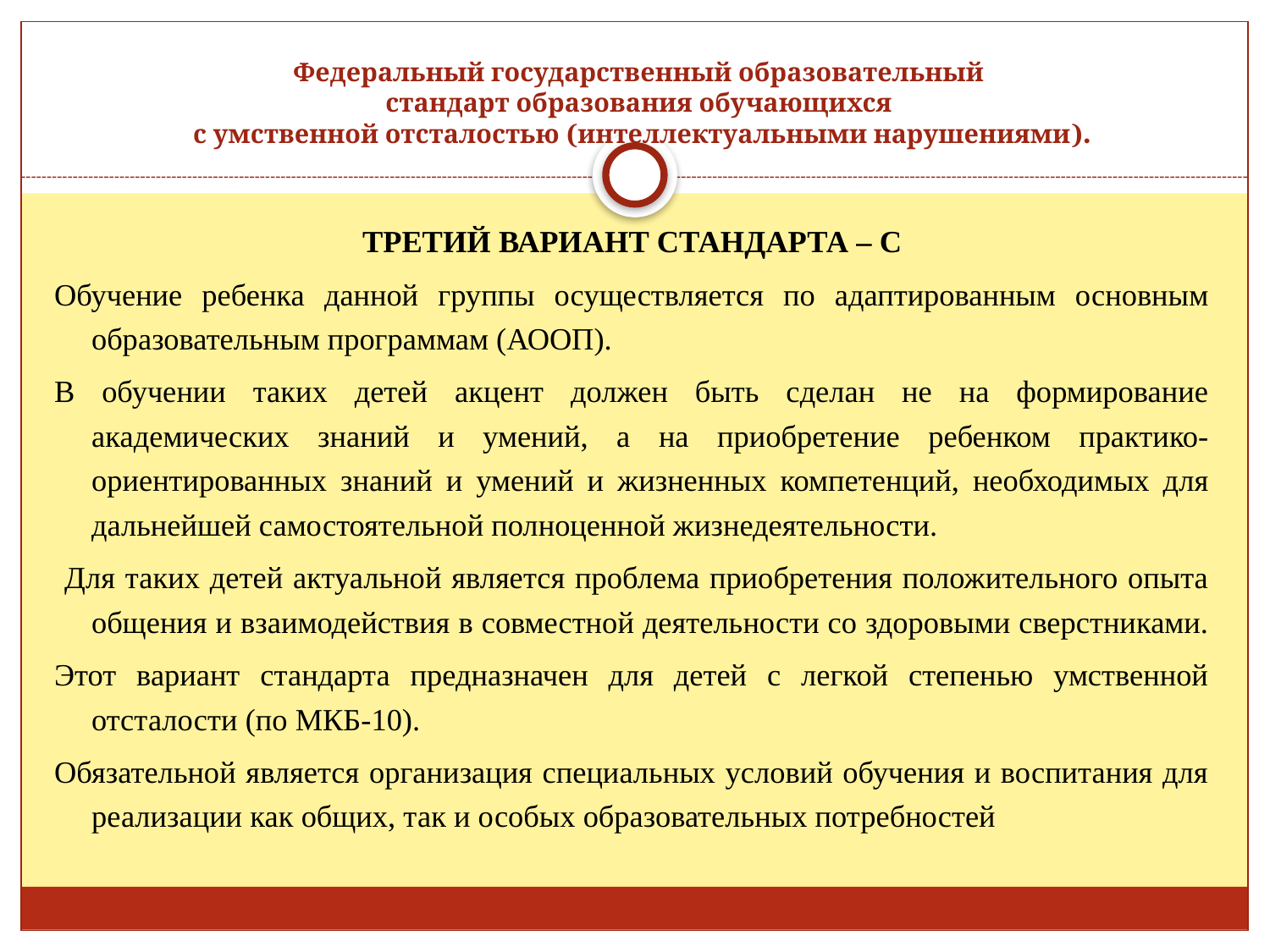

# Федеральный государственный образовательный стандарт образования обучающихся с умственной отсталостью (интеллектуальными нарушениями).
ТРЕТИЙ ВАРИАНТ СТАНДАРТА – С
Обучение ребенка данной группы осуществляется по адаптированным основным образовательным программам (АООП).
В обучении таких детей акцент должен быть сделан не на формирование академических знаний и умений, а на приобретение ребенком практико-ориентированных знаний и умений и жизненных компетенций, необходимых для дальнейшей самостоятельной полноценной жизнедеятельности.
 Для таких детей актуальной является проблема приобретения положительного опыта общения и взаимодействия в совместной деятельности со здоровыми сверстниками.
Этот вариант стандарта предназначен для детей с легкой степенью умственной отсталости (по МКБ-10).
Обязательной является организация специальных условий обучения и воспитания для реализации как общих, так и особых образовательных потребностей